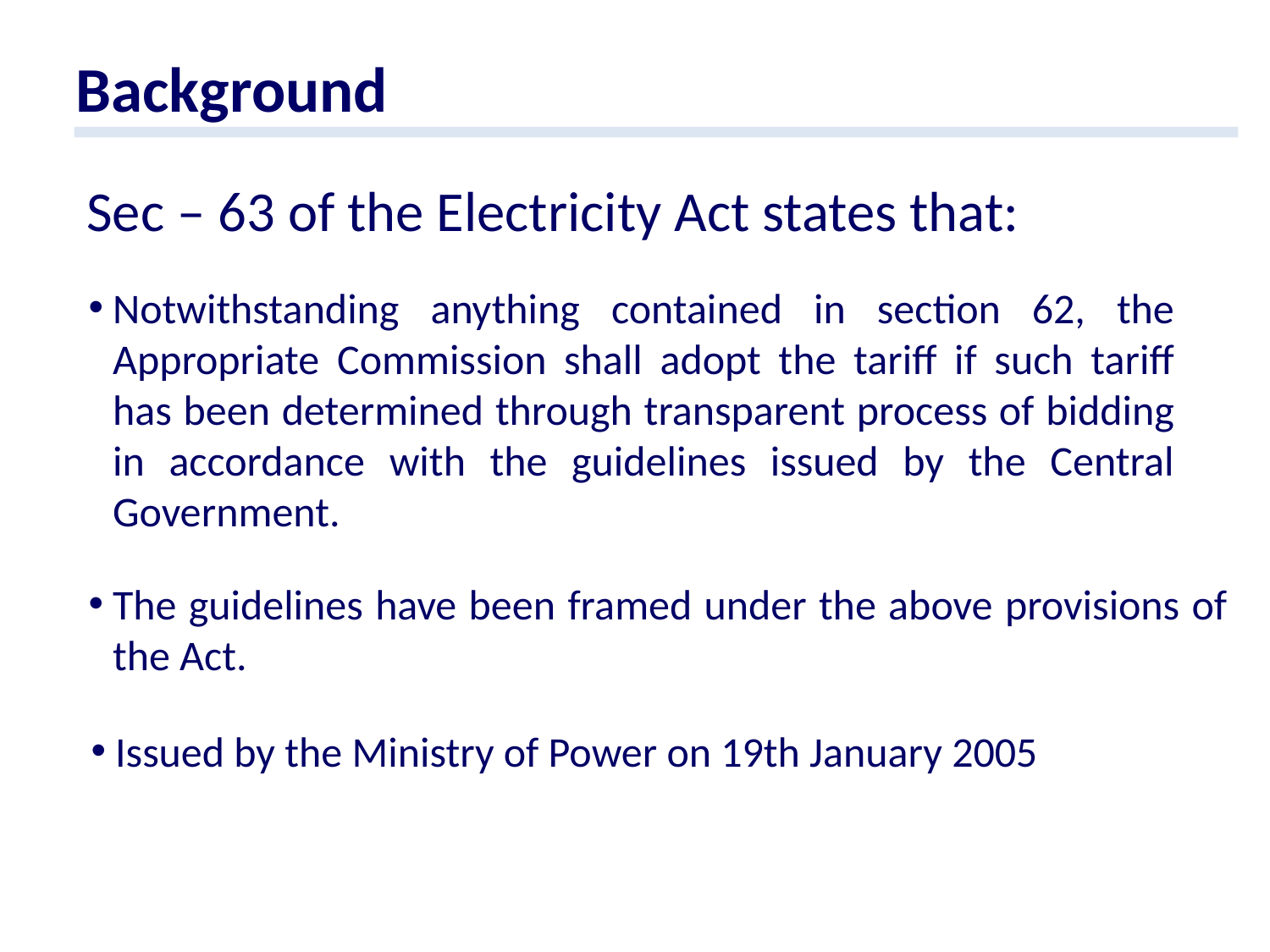

Background

Sec – 63 of the Electricity Act states that:
Notwithstanding anything contained in section 62, the Appropriate Commission shall adopt the tariff if such tariff has been determined through transparent process of bidding in accordance with the guidelines issued by the Central Government.
The guidelines have been framed under the above provisions of the Act.
Issued by the Ministry of Power on 19th January 2005